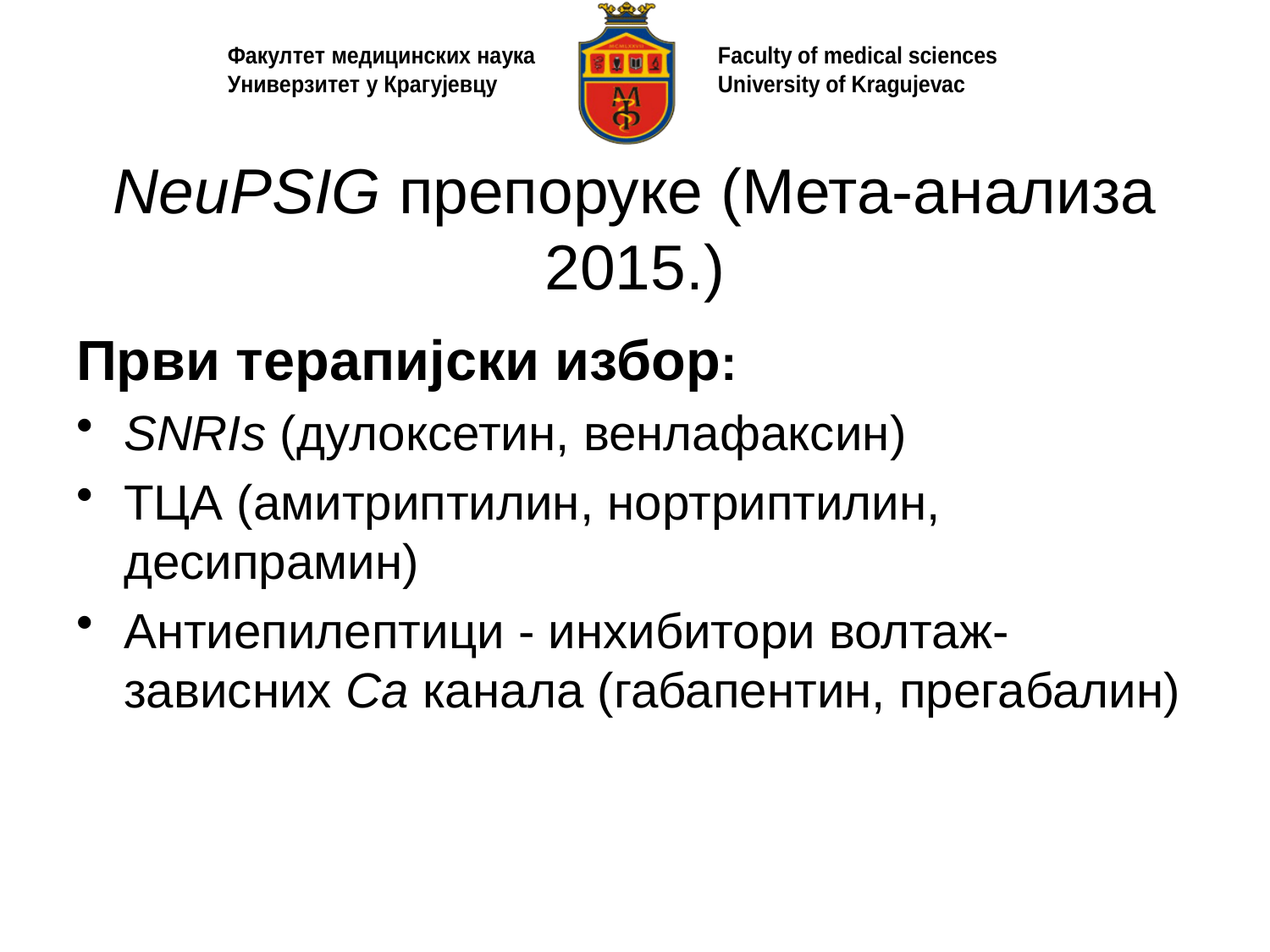

# NeuPSIG препоруке (Мета-анализа 2015.)
Први терапијски избор:
SNRIs (дулоксетин, венлафаксин)
ТЦА (амитриптилин, нортриптилин, десипрамин)
Антиепилептици - инхибитори волтаж-зависних Ca канала (габапентин, прегабалин)